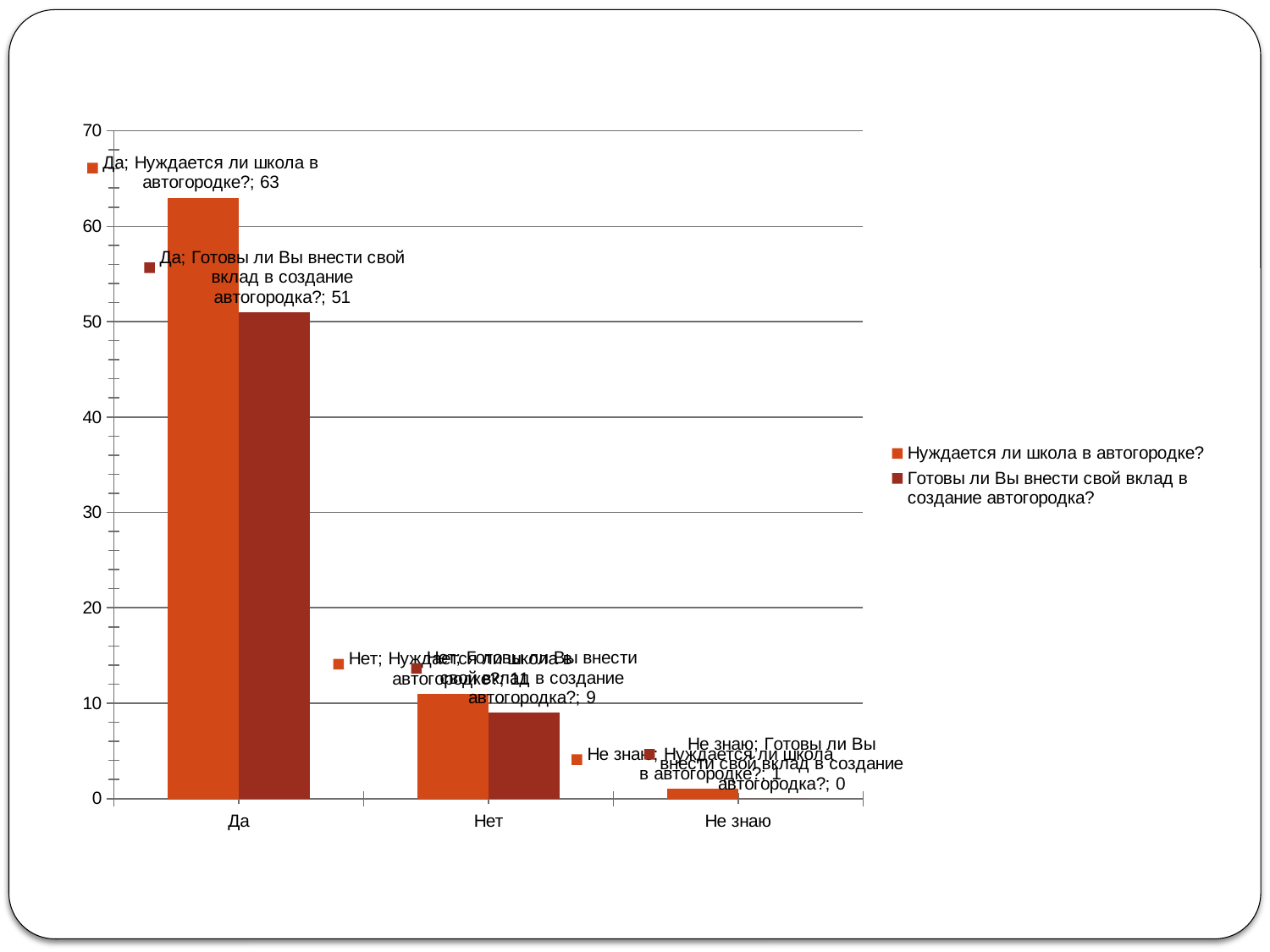

### Chart

| Category | Нуждается ли школа в автогородке? | Готовы ли Вы внести свой вклад в создание автогородка? |
|---|---|---|
| Да | 63.0 | 51.0 |
| Нет | 11.0 | 9.0 |
| Не знаю | 1.0 | 0.0 |